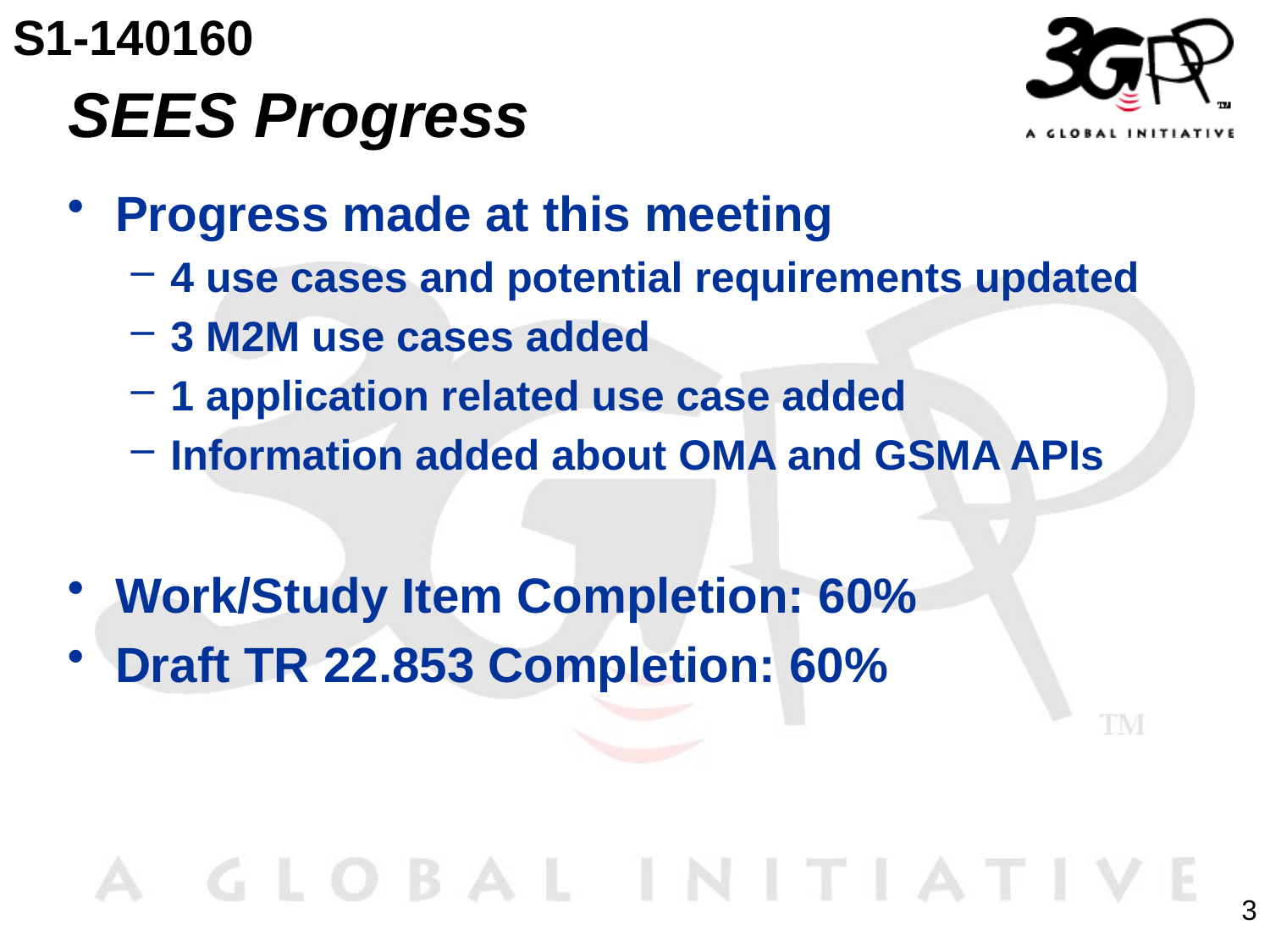

S1-140160
# SEES Progress
Progress made at this meeting
4 use cases and potential requirements updated
3 M2M use cases added
1 application related use case added
Information added about OMA and GSMA APIs

Work/Study Item Completion: 60%
Draft TR 22.853 Completion: 60%
3